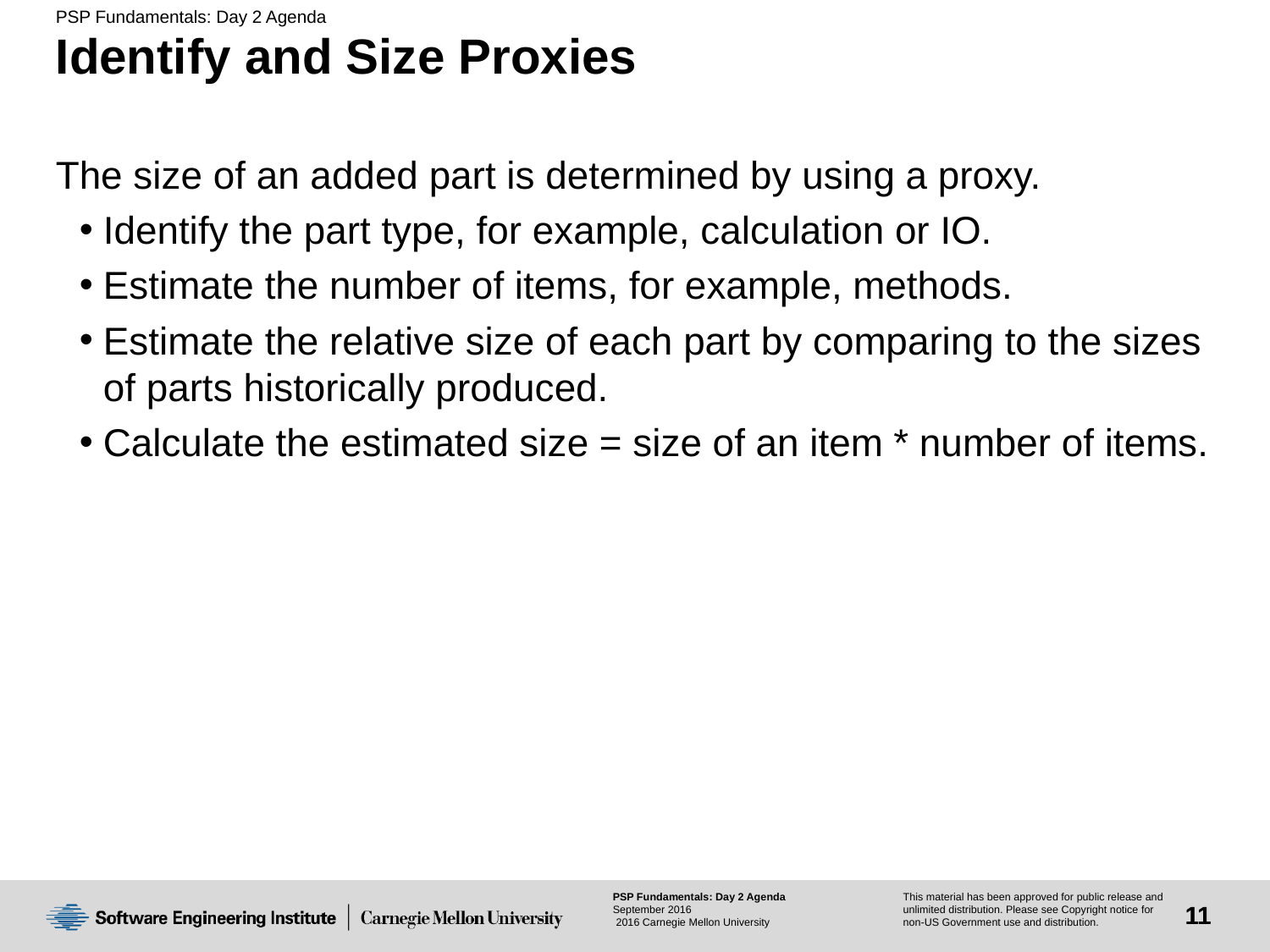

# Identify and Size Proxies
The size of an added part is determined by using a proxy.
Identify the part type, for example, calculation or IO.
Estimate the number of items, for example, methods.
Estimate the relative size of each part by comparing to the sizes of parts historically produced.
Calculate the estimated size = size of an item * number of items.